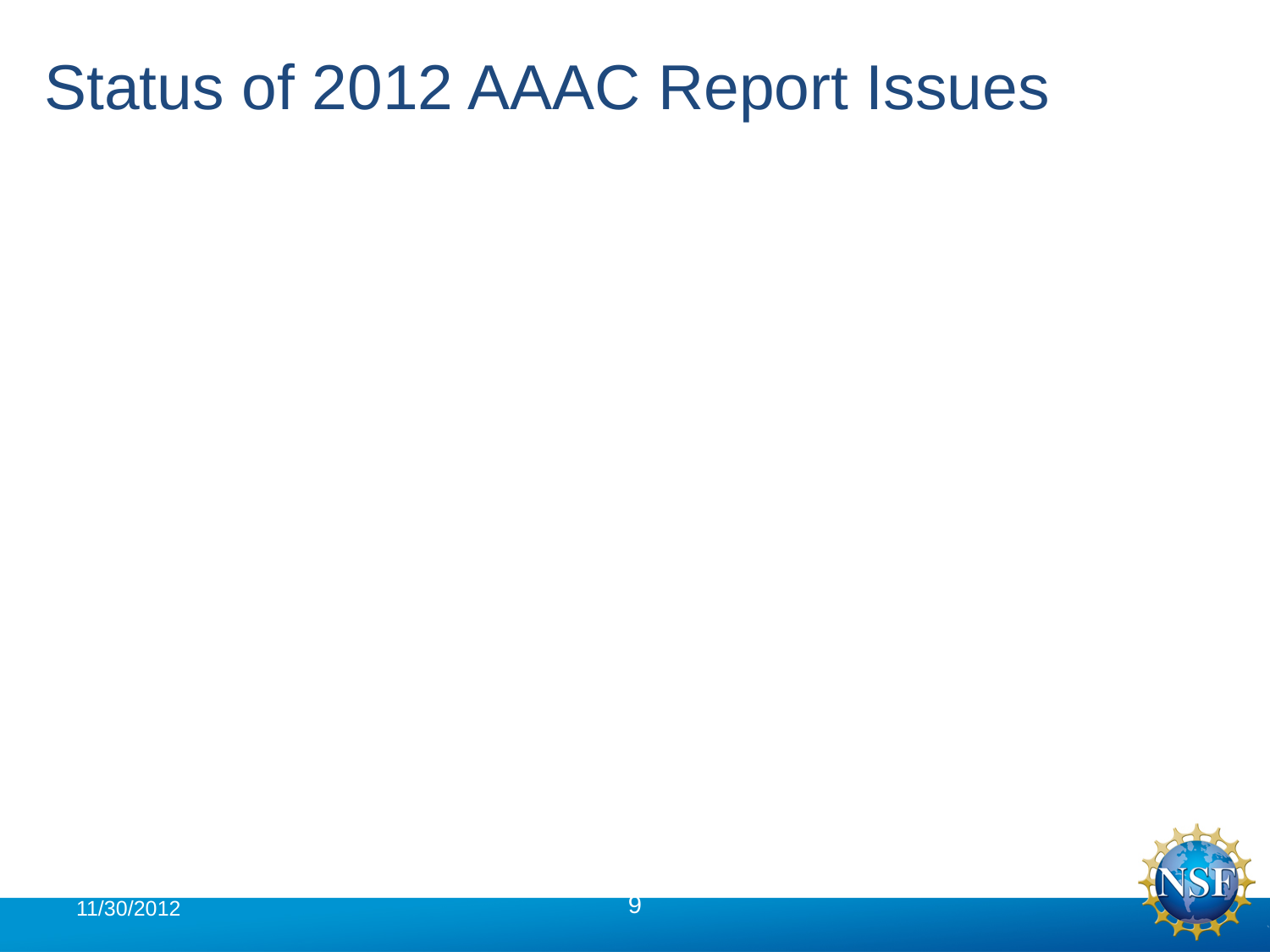

# Status of 2012 AAAC Report Issues

11/30/2012
9